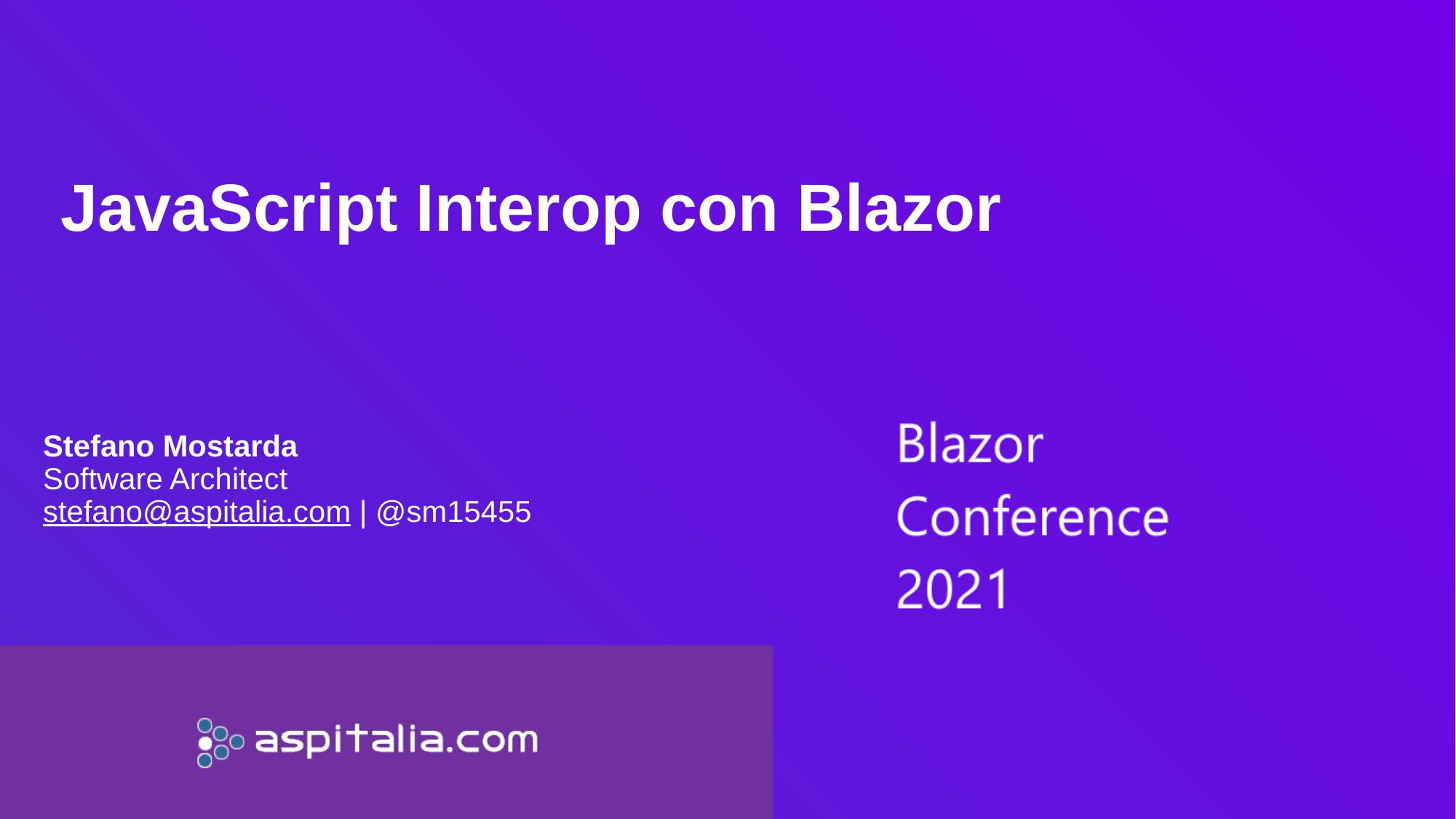

# JavaScript Interop con Blazor
Stefano Mostarda
Software Architect
stefano@aspitalia.com | @sm15455